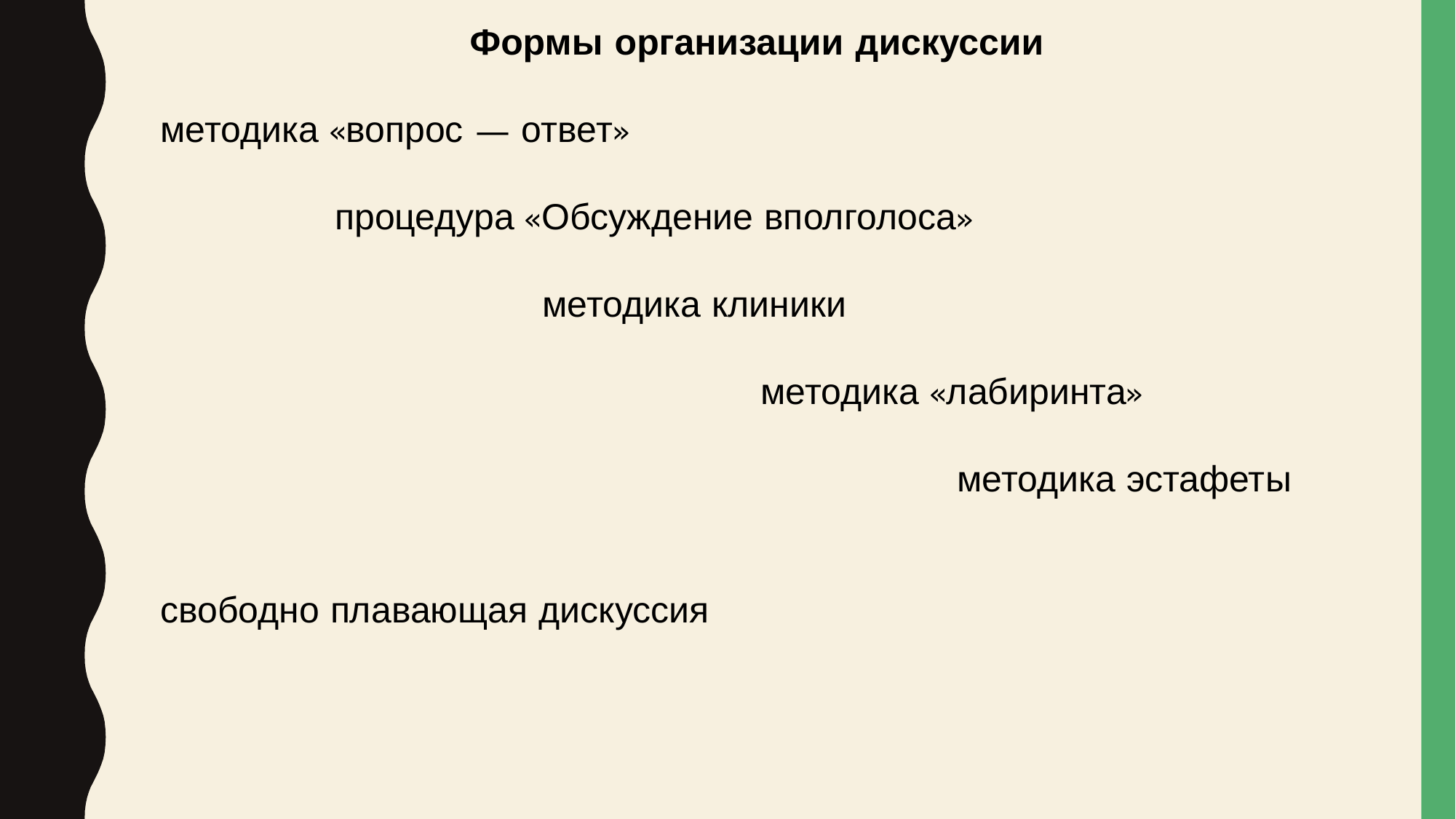

Формы организации дискуссии

методика «вопрос — ответ»

                процедура «Обсуждение вполголоса»

                                   методика клиники

                                                       методика «лабиринта»

                                                                         методика эстафеты

                                                                                               свободно плавающая дискуссия